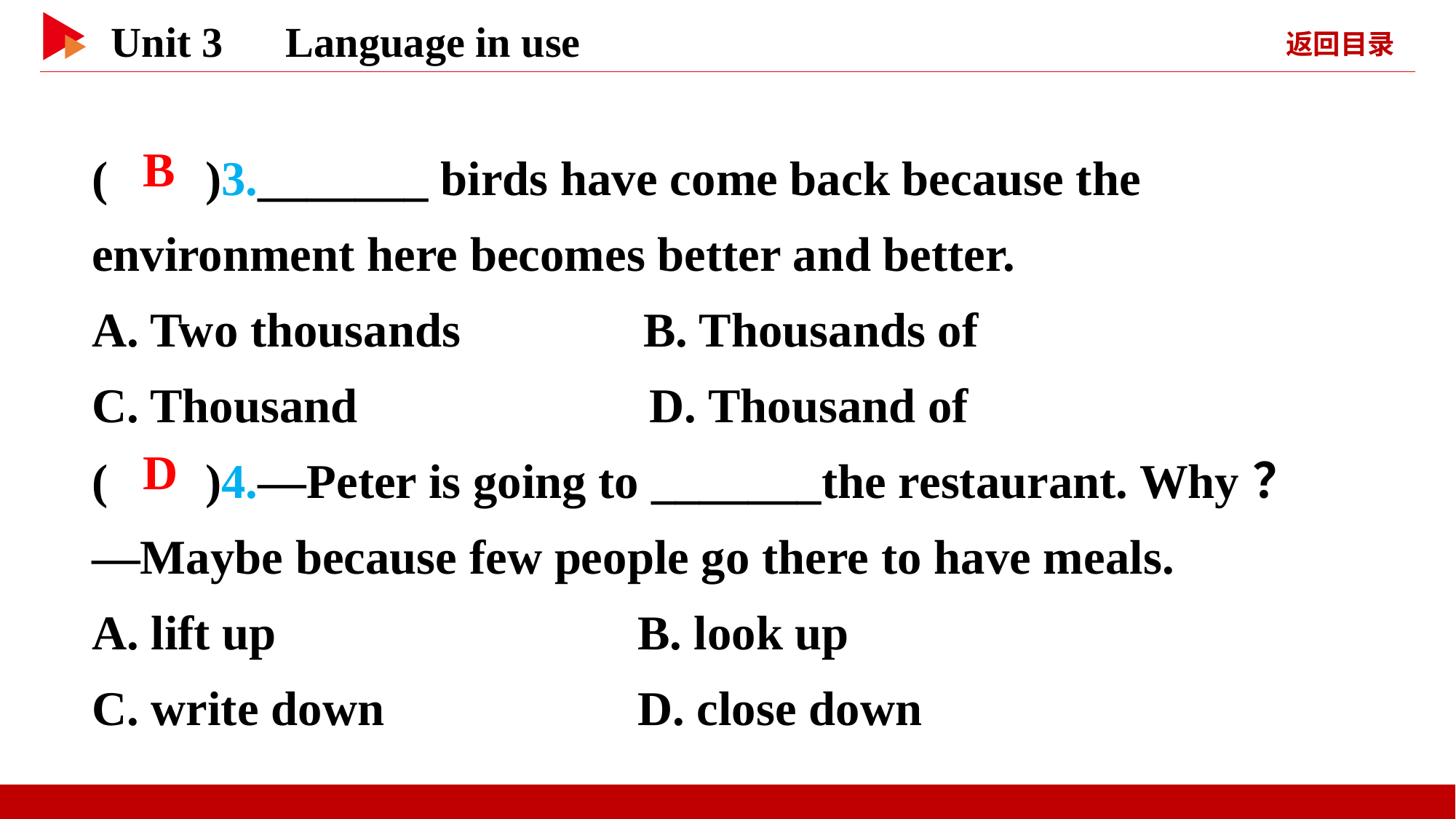

(        )3._______ birds have come back because the environment here becomes better and better.
A. Two thousands               B. Thousands of
C. Thousand                	 D. Thousand of
(        )4.—Peter is going to _______the restaurant. Why？
—Maybe because few people go there to have meals.
A. lift up               		B. look up
C. write down               	D. close down
   B
   D